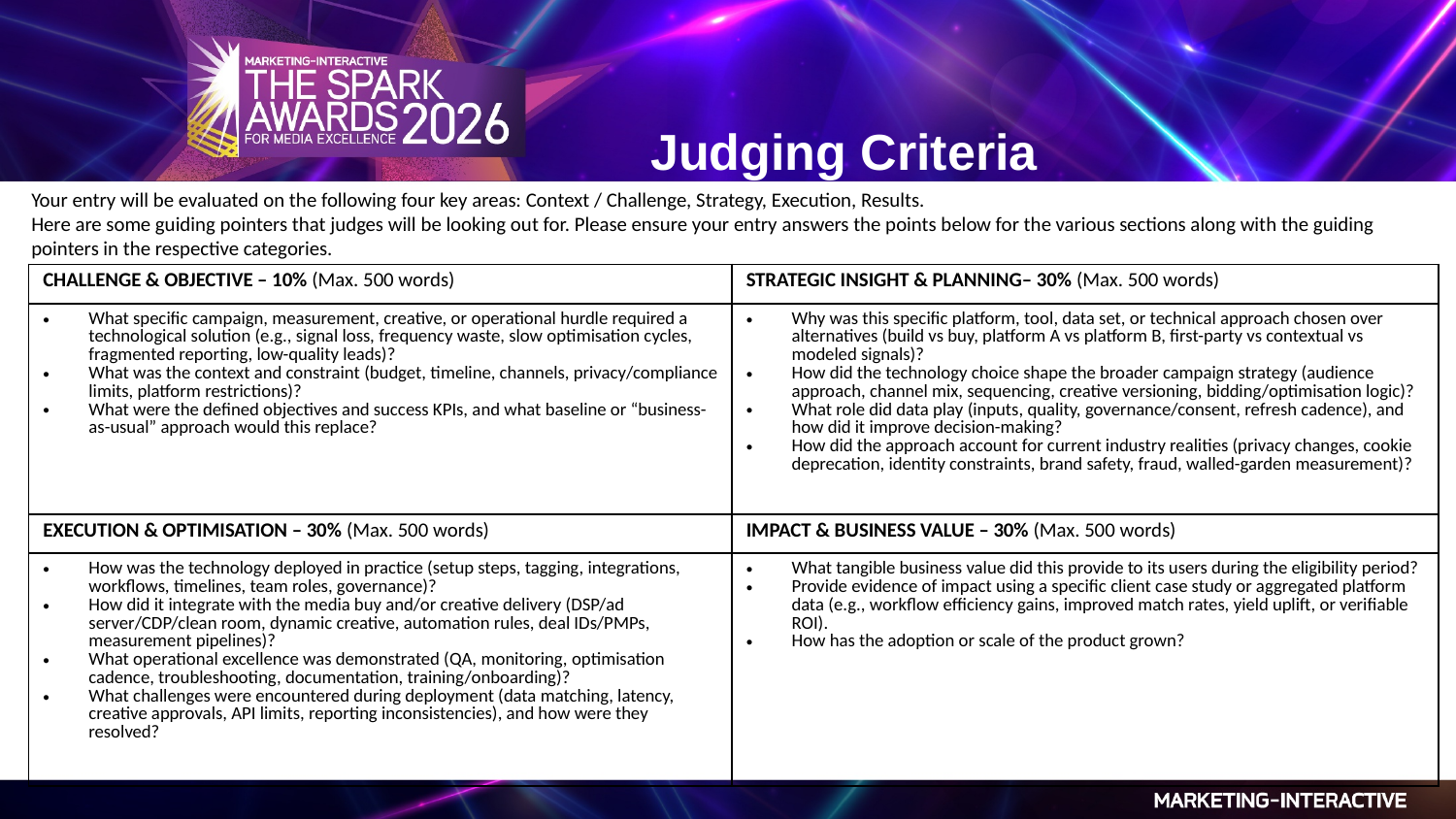

Judging Criteria
Your entry will be evaluated on the following four key areas: Context / Challenge, Strategy, Execution, Results.
Here are some guiding pointers that judges will be looking out for. Please ensure your entry answers the points below for the various sections along with the guiding pointers in the respective categories.
| CHALLENGE & OBJECTIVE – 10% (Max. 500 words) | STRATEGIC INSIGHT & PLANNING– 30% (Max. 500 words) |
| --- | --- |
| What specific campaign, measurement, creative, or operational hurdle required a technological solution (e.g., signal loss, frequency waste, slow optimisation cycles, fragmented reporting, low-quality leads)? What was the context and constraint (budget, timeline, channels, privacy/compliance limits, platform restrictions)? What were the defined objectives and success KPIs, and what baseline or “business-as-usual” approach would this replace? | Why was this specific platform, tool, data set, or technical approach chosen over alternatives (build vs buy, platform A vs platform B, first-party vs contextual vs modeled signals)? How did the technology choice shape the broader campaign strategy (audience approach, channel mix, sequencing, creative versioning, bidding/optimisation logic)? What role did data play (inputs, quality, governance/consent, refresh cadence), and how did it improve decision-making? How did the approach account for current industry realities (privacy changes, cookie deprecation, identity constraints, brand safety, fraud, walled-garden measurement)? |
| EXECUTION & OPTIMISATION – 30% (Max. 500 words) | IMPACT & BUSINESS VALUE – 30% (Max. 500 words) |
| How was the technology deployed in practice (setup steps, tagging, integrations, workflows, timelines, team roles, governance)? How did it integrate with the media buy and/or creative delivery (DSP/ad server/CDP/clean room, dynamic creative, automation rules, deal IDs/PMPs, measurement pipelines)? What operational excellence was demonstrated (QA, monitoring, optimisation cadence, troubleshooting, documentation, training/onboarding)? What challenges were encountered during deployment (data matching, latency, creative approvals, API limits, reporting inconsistencies), and how were they resolved? | What tangible business value did this provide to its users during the eligibility period? Provide evidence of impact using a specific client case study or aggregated platform data (e.g., workflow efficiency gains, improved match rates, yield uplift, or verifiable ROI). How has the adoption or scale of the product grown? |